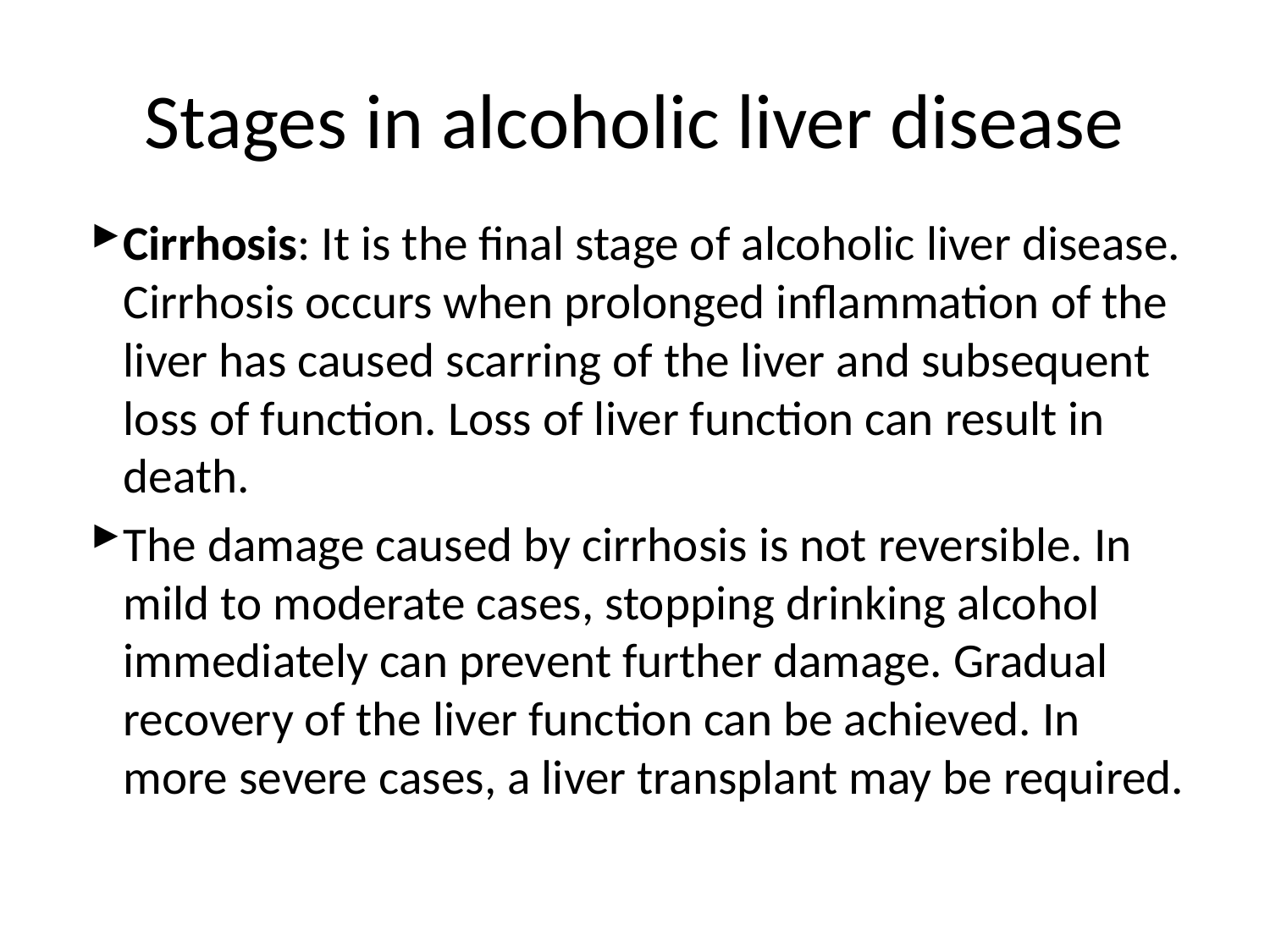

# Stages in alcoholic liver disease
Cirrhosis: It is the final stage of alcoholic liver disease. Cirrhosis occurs when prolonged inflammation of the liver has caused scarring of the liver and subsequent loss of function. Loss of liver function can result in death.
The damage caused by cirrhosis is not reversible. In mild to moderate cases, stopping drinking alcohol immediately can prevent further damage. Gradual recovery of the liver function can be achieved. In more severe cases, a liver transplant may be required.